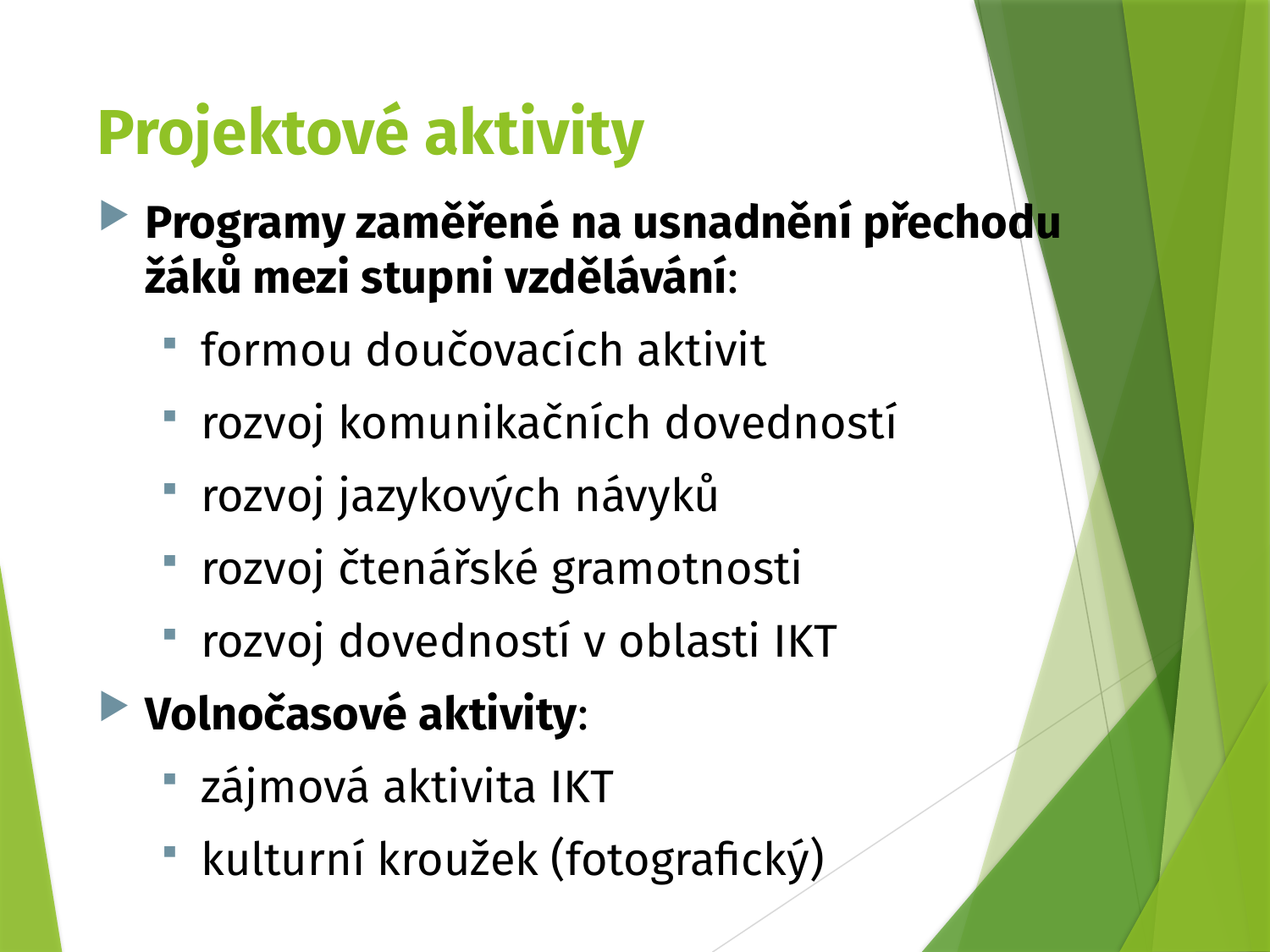

# Projektové aktivity
Programy zaměřené na usnadnění přechodu žáků mezi stupni vzdělávání:
formou doučovacích aktivit
rozvoj komunikačních dovedností
rozvoj jazykových návyků
rozvoj čtenářské gramotnosti
rozvoj dovedností v oblasti IKT
Volnočasové aktivity:
zájmová aktivita IKT
kulturní kroužek (fotografický)